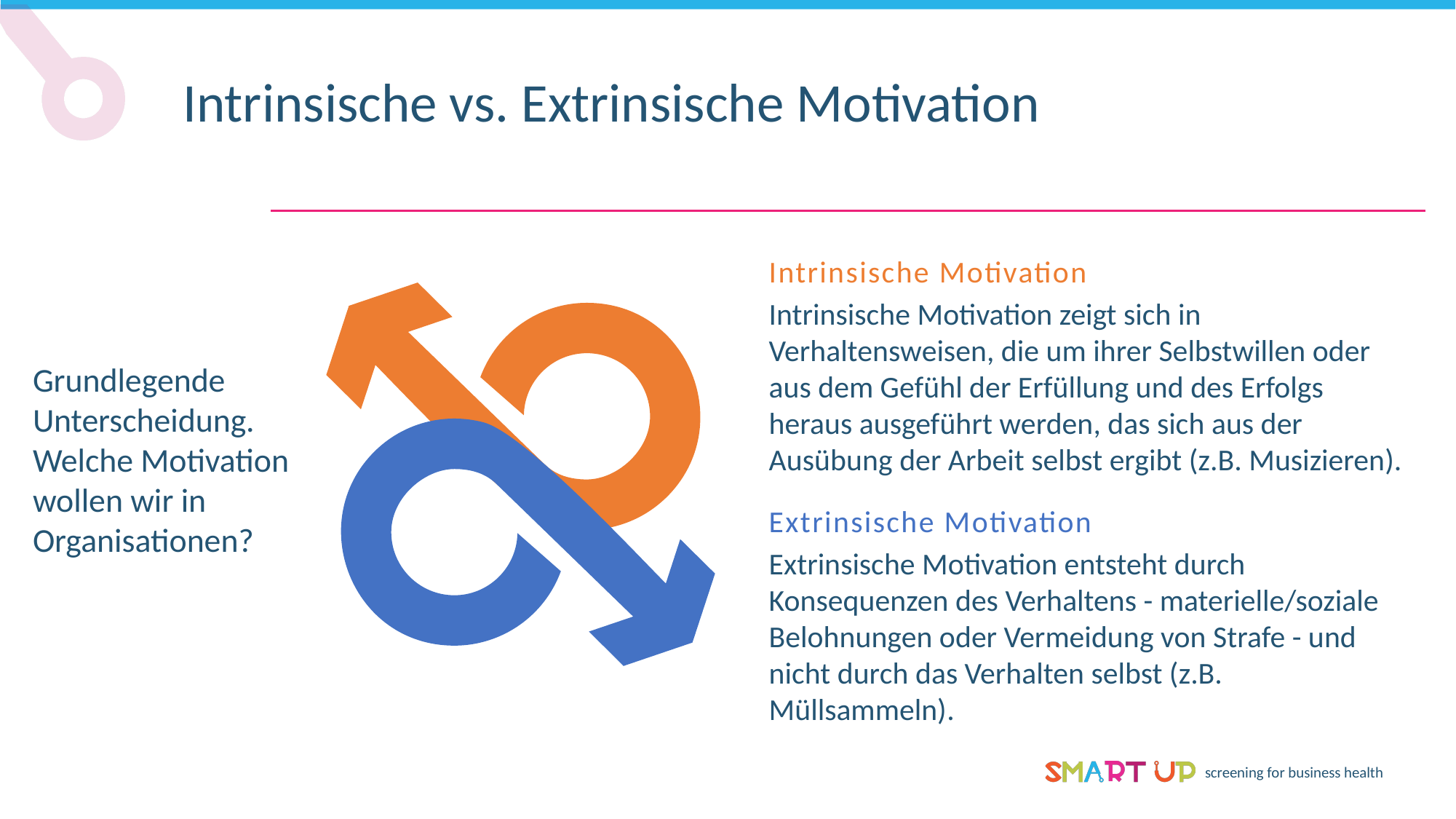

Intrinsische vs. Extrinsische Motivation
Intrinsische Motivation
Intrinsische Motivation zeigt sich in Verhaltensweisen, die um ihrer Selbstwillen oder aus dem Gefühl der Erfüllung und des Erfolgs heraus ausgeführt werden, das sich aus der Ausübung der Arbeit selbst ergibt (z.B. Musizieren).

Grundlegende Unterscheidung. Welche Motivation wollen wir in Organisationen?

Extrinsische Motivation
Extrinsische Motivation entsteht durch Konsequenzen des Verhaltens - materielle/soziale Belohnungen oder Vermeidung von Strafe - und nicht durch das Verhalten selbst (z.B. Müllsammeln).